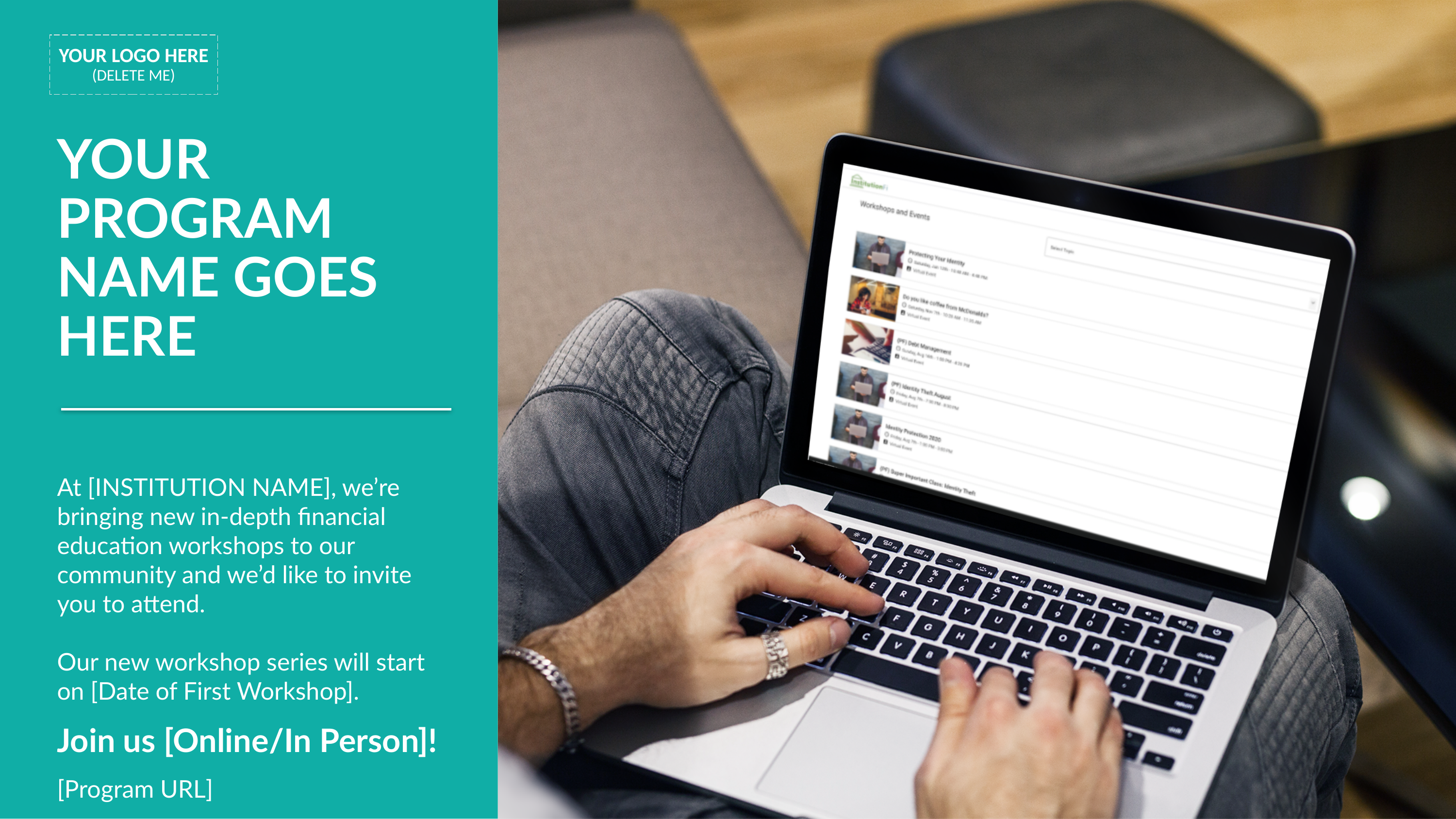

YOUR LOGO HERE
(DELETE ME)
# YOUR PROGRAM NAME GOES HERE
At [INSTITUTION NAME], we’re bringing new in-depth financial education workshops to our community and we’d like to invite you to attend.

Our new workshop series will start on [Date of First Workshop].
Join us [Online/In Person]!
[Program URL]